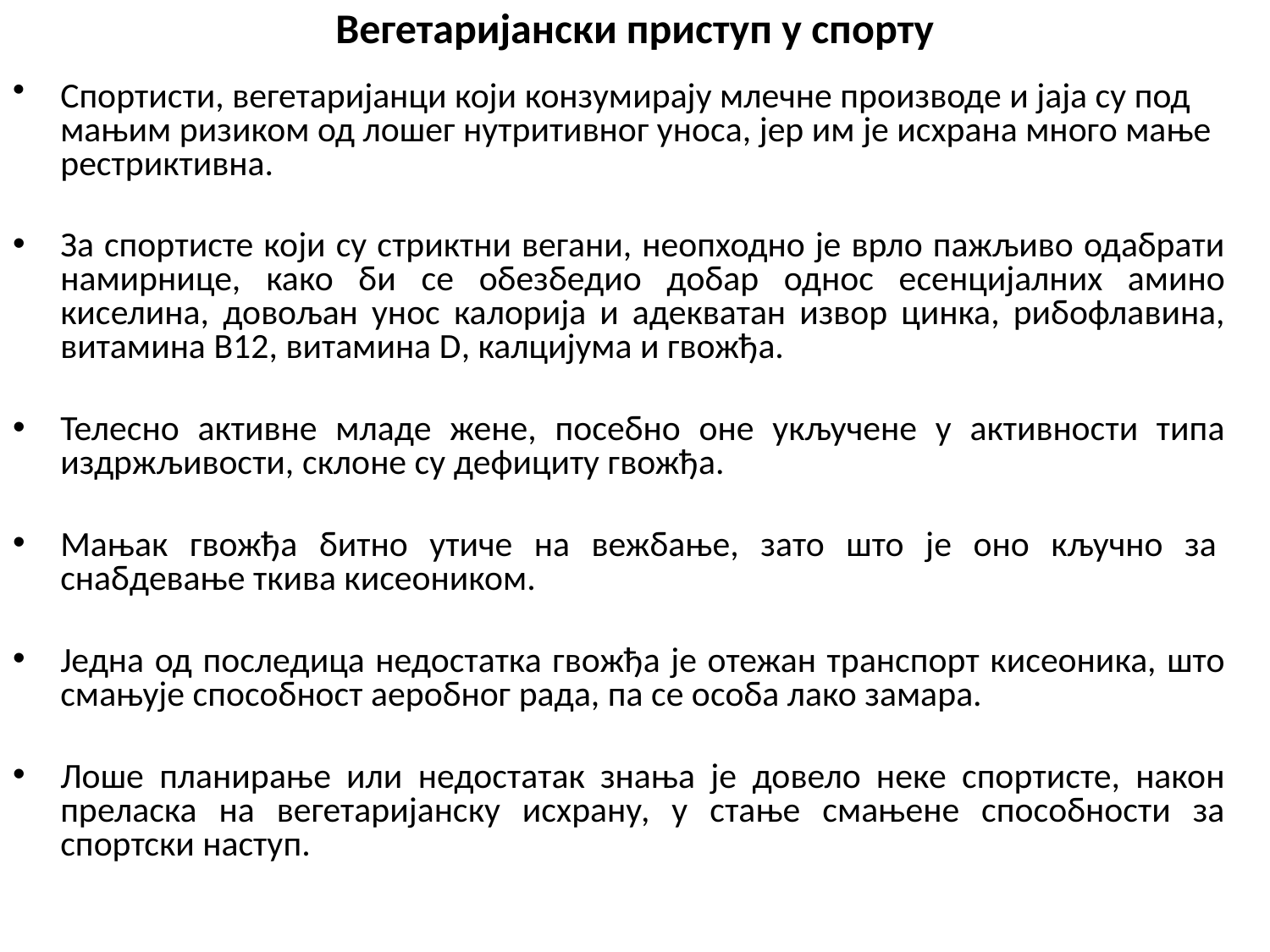

Вегетаријански приступ у спорту
Спортисти, вегетаријанци који конзумирају млечне производе и јаја су под мањим ризиком од лошег нутритивног уноса, јер им је исхрана много мање рестриктивна.

За спортисте који су стриктни вегани, неопходно је врло пажљиво одабрати намирнице, како би се обезбедио добар однос есенцијалних амино киселина, довољан унос калорија и адекватан извор цинка, рибофлавина, витамина B12, витамина D, калцијума и гвожђа.

Телесно активне младе жене, посебно оне укључене у активности типа издржљивости, склоне су дефициту гвожђа.

Мањак гвожђа битно утиче на вежбање, зато што је оно кључно за  снабдевање ткива кисеоником.

Једна од последица недостатка гвожђа је отежан транспорт кисеоника, што смањује способност аеробног рада, па се особа лако замара.

Лоше планирање или недостатак знања је довело неке спортисте, након преласка на вегетаријанску исхрану, у стање смањене способности за спортски наступ.